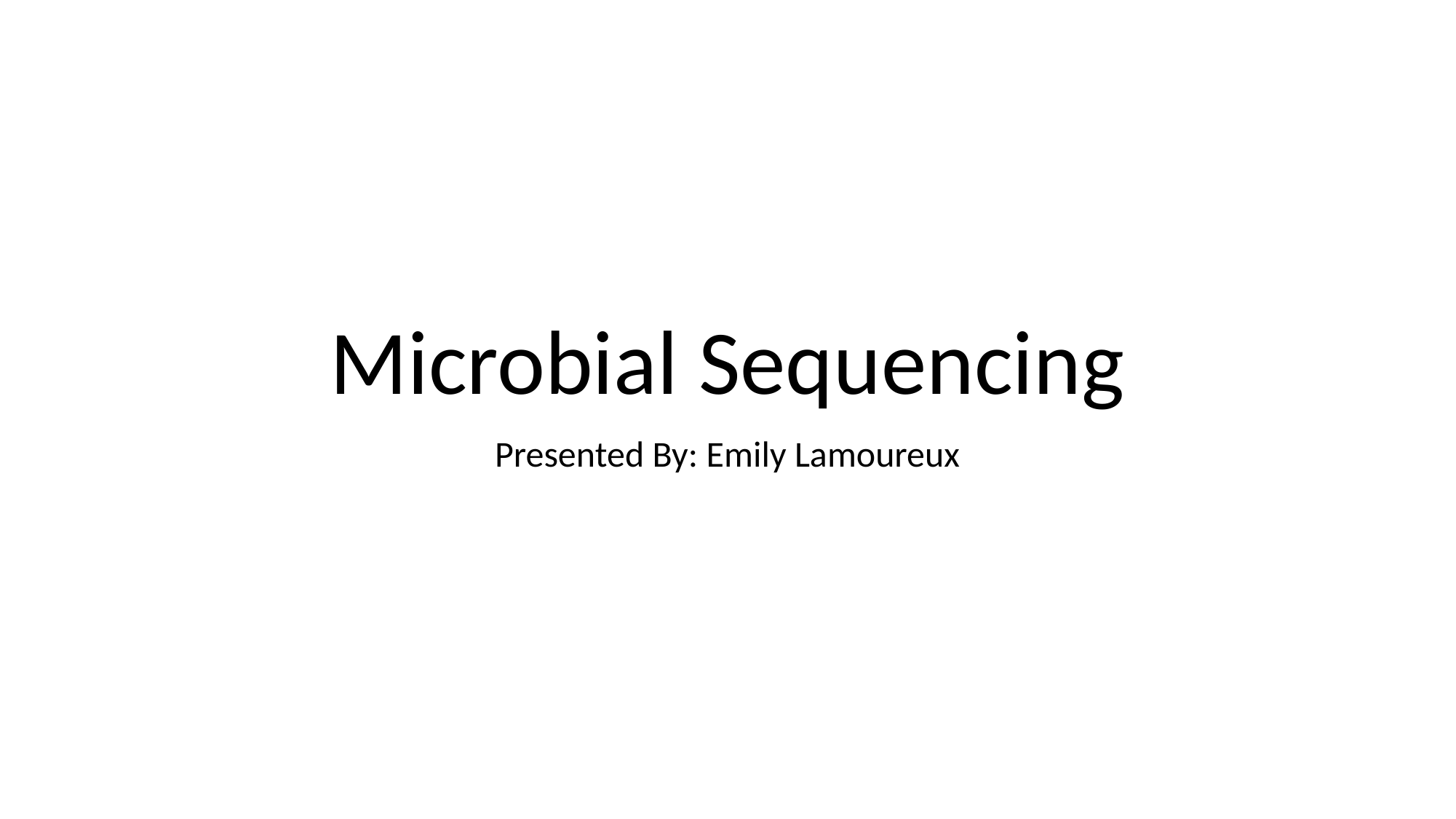

# Microbial Sequencing
Presented By: Emily Lamoureux